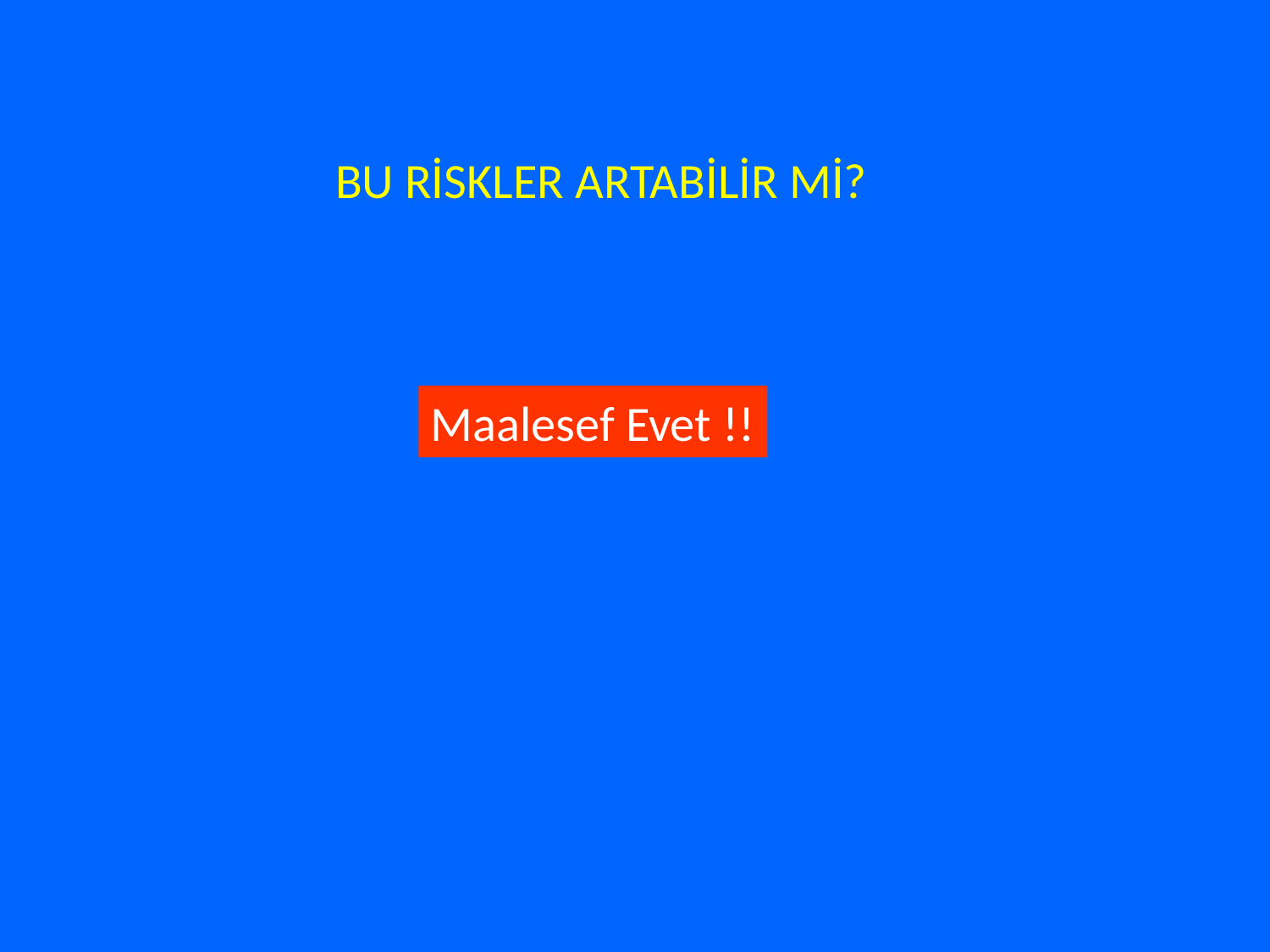

BU RİSKLER ARTABİLİR Mİ?
Maalesef Evet !!